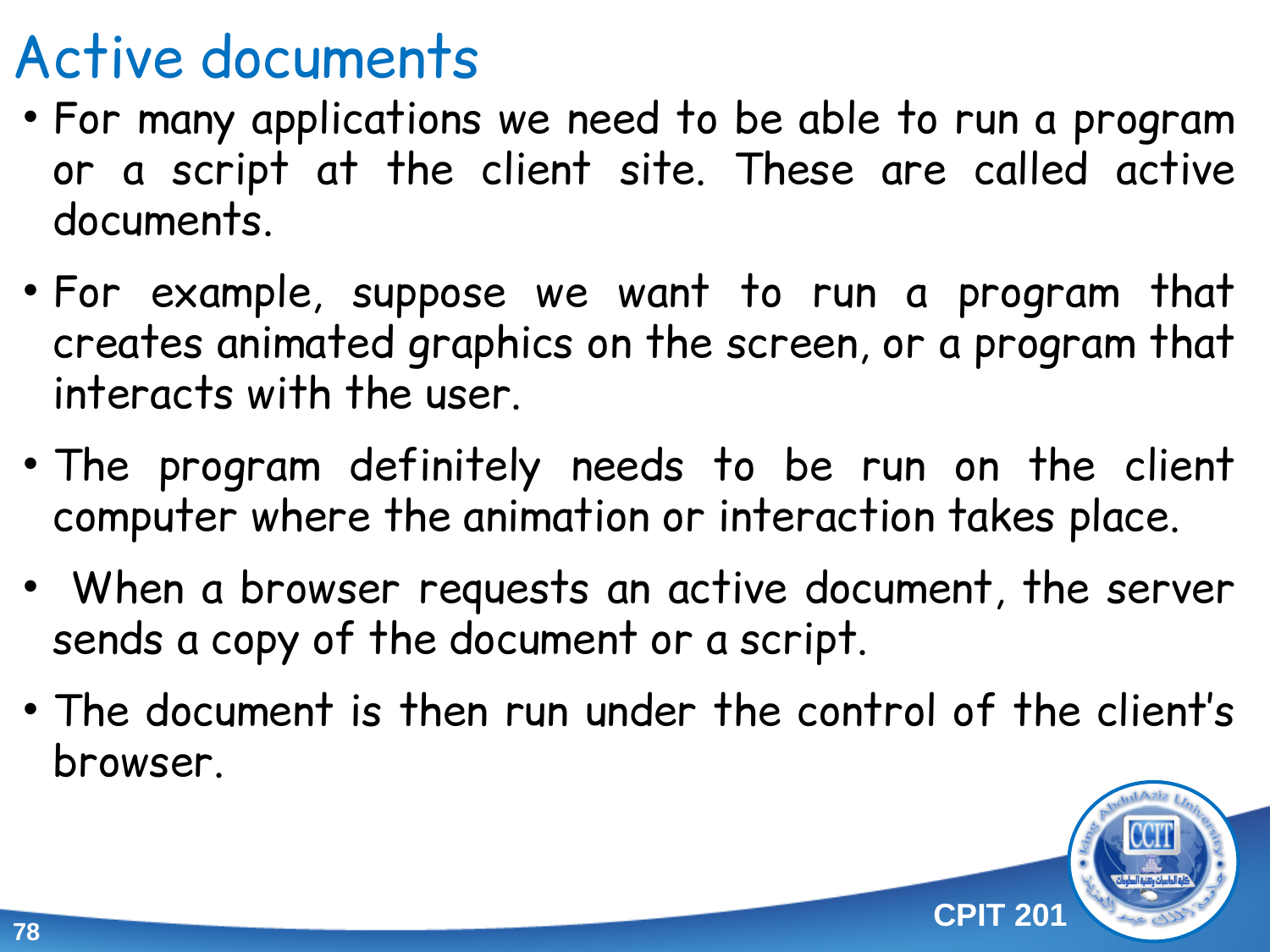

Active documents
For many applications we need to be able to run a program or a script at the client site. These are called active documents.
For example, suppose we want to run a program that creates animated graphics on the screen, or a program that interacts with the user.
The program definitely needs to be run on the client computer where the animation or interaction takes place.
 When a browser requests an active document, the server sends a copy of the document or a script.
The document is then run under the control of the client’s browser.

78